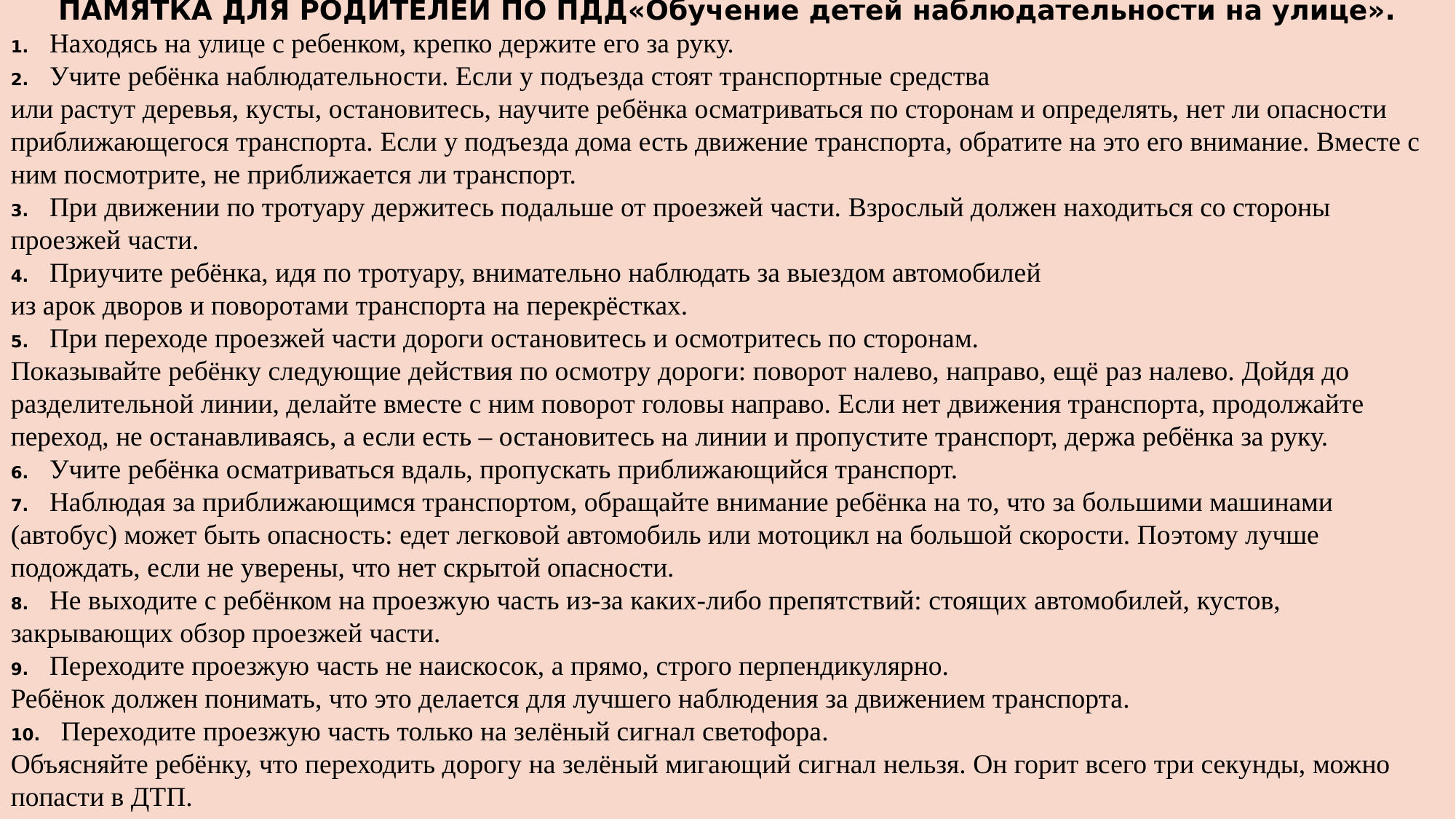

ПАМЯТКА ДЛЯ РОДИТЕЛЕЙ ПО ПДД«Обучение детей наблюдательности на улице».
1.   Находясь на улице с ребенком, крепко держите его за руку.
2.   Учите ребёнка наблюдательности. Если у подъезда стоят транспортные средства
или растут деревья, кусты, остановитесь, научите ребёнка осматриваться по сторонам и определять, нет ли опасности приближающегося транспорта. Если у подъезда дома есть движение транспорта, обратите на это его внимание. Вместе с ним посмотрите, не приближается ли транспорт.
3.   При движении по тротуару держитесь подальше от проезжей части. Взрослый должен находиться со стороны проезжей части.
4.   Приучите ребёнка, идя по тротуару, внимательно наблюдать за выездом автомобилей
из арок дворов и поворотами транспорта на перекрёстках.
5.   При переходе проезжей части дороги остановитесь и осмотритесь по сторонам.
Показывайте ребёнку следующие действия по осмотру дороги: поворот налево, направо, ещё раз налево. Дойдя до разделительной линии, делайте вместе с ним поворот головы направо. Если нет движения транспорта, продолжайте переход, не останавливаясь, а если есть – остановитесь на линии и пропустите транспорт, держа ребёнка за руку.
6.   Учите ребёнка осматриваться вдаль, пропускать приближающийся транспорт.
7.   Наблюдая за приближающимся транспортом, обращайте внимание ребёнка на то, что за большими машинами (автобус) может быть опасность: едет легковой автомобиль или мотоцикл на большой скорости. Поэтому лучше подождать, если не уверены, что нет скрытой опасности.
8.   Не выходите с ребёнком на проезжую часть из-за каких-либо препятствий: стоящих автомобилей, кустов, закрывающих обзор проезжей части.
9.   Переходите проезжую часть не наискосок, а прямо, строго перпендикулярно.
Ребёнок должен понимать, что это делается для лучшего наблюдения за движением транспорта.
10.   Переходите проезжую часть только на зелёный сигнал светофора.
Объясняйте ребёнку, что переходить дорогу на зелёный мигающий сигнал нельзя. Он горит всего три секунды, можно попасти в ДТП.